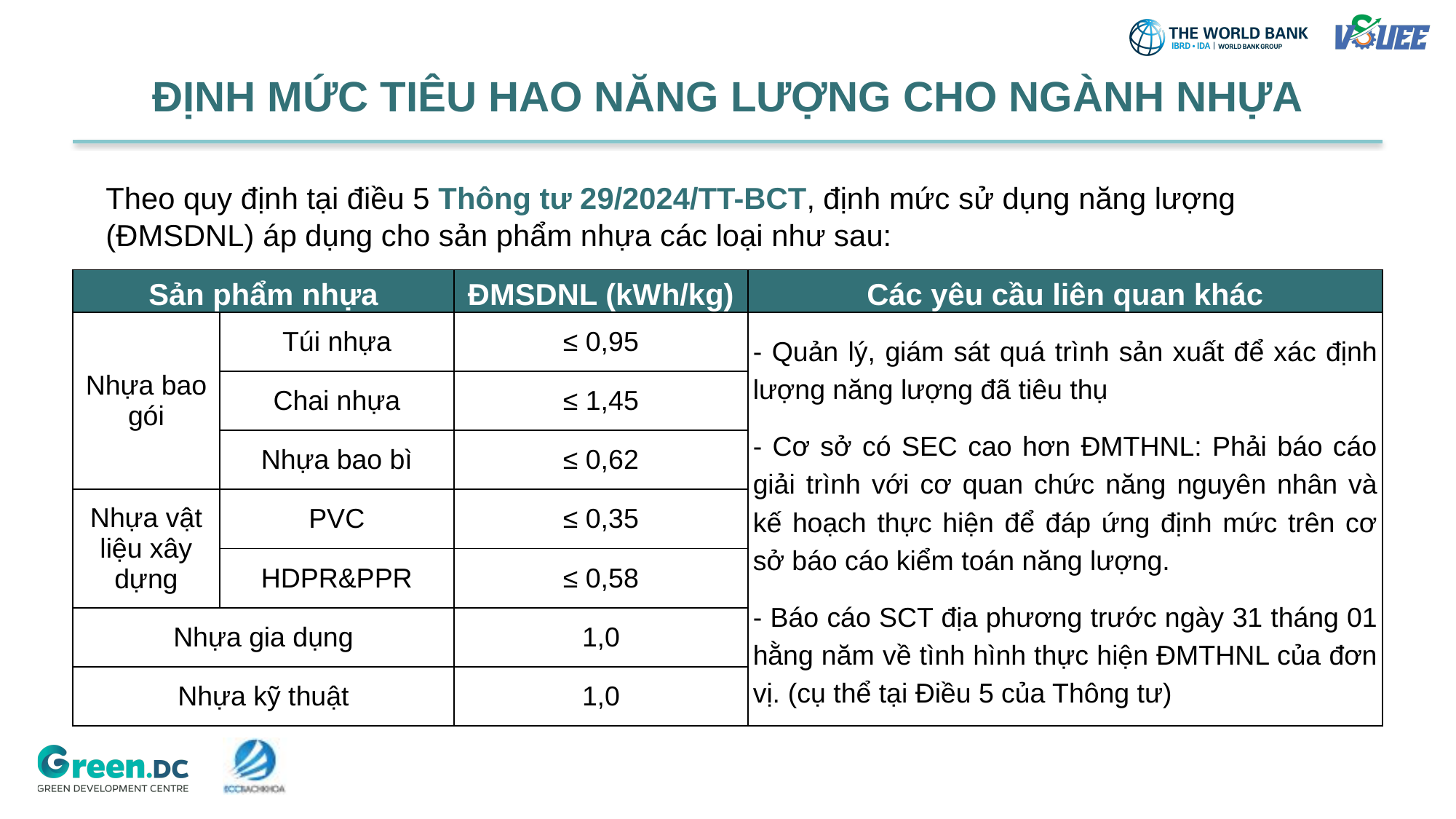

# ĐỊNH MỨC TIÊU HAO NĂNG LƯỢNG CHO NGÀNH NHỰA
Theo quy định tại điều 5 Thông tư 29/2024/TT-BCT, định mức sử dụng năng lượng (ĐMSDNL) áp dụng cho sản phẩm nhựa các loại như sau:
| Sản phẩm nhựa | Quy mô (triệu lít/năm) | ĐMSDNL (kWh/kg) | Các yêu cầu liên quan khác |
| --- | --- | --- | --- |
| Nhựa bao gói | Túi nhựa | ≤ 0,95 | - Quản lý, giám sát quá trình sản xuất để xác định lượng năng lượng đã tiêu thụ - Cơ sở có SEC cao hơn ĐMTHNL: Phải báo cáo giải trình với cơ quan chức năng nguyên nhân và kế hoạch thực hiện để đáp ứng định mức trên cơ sở báo cáo kiểm toán năng lượng. - Báo cáo SCT địa phương trước ngày 31 tháng 01 hằng năm về tình hình thực hiện ĐMTHNL của đơn vị. (cụ thể tại Điều 5 của Thông tư) |
|  | Chai nhựa | ≤ 1,45 |  |
|  | Nhựa bao bì | ≤ 0,62 |  |
| Nhựa vật liệu xây dựng | PVC | ≤ 0,35 |  |
|  | HDPR&PPR | ≤ 0,58 |  |
| Nhựa gia dụng |  | 1,0 |  |
| Nhựa kỹ thuật |  | 1,0 |  |